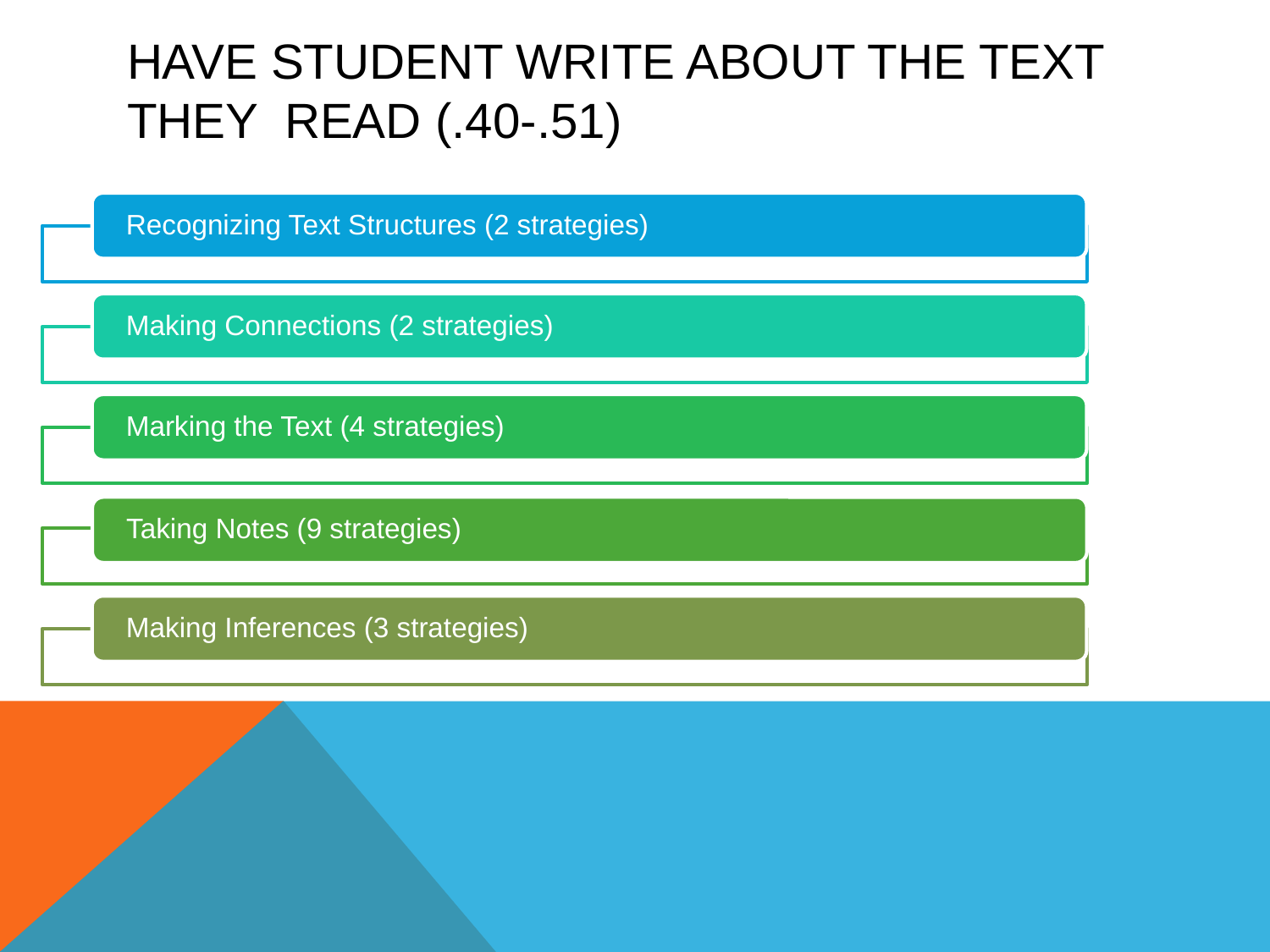

# Have student write about the text they  read (.40-.51)
Recognizing Text Structures (2 strategies)
Making Connections (2 strategies)
Marking the Text (4 strategies)
Taking Notes (9 strategies)
Making Inferences (3 strategies)